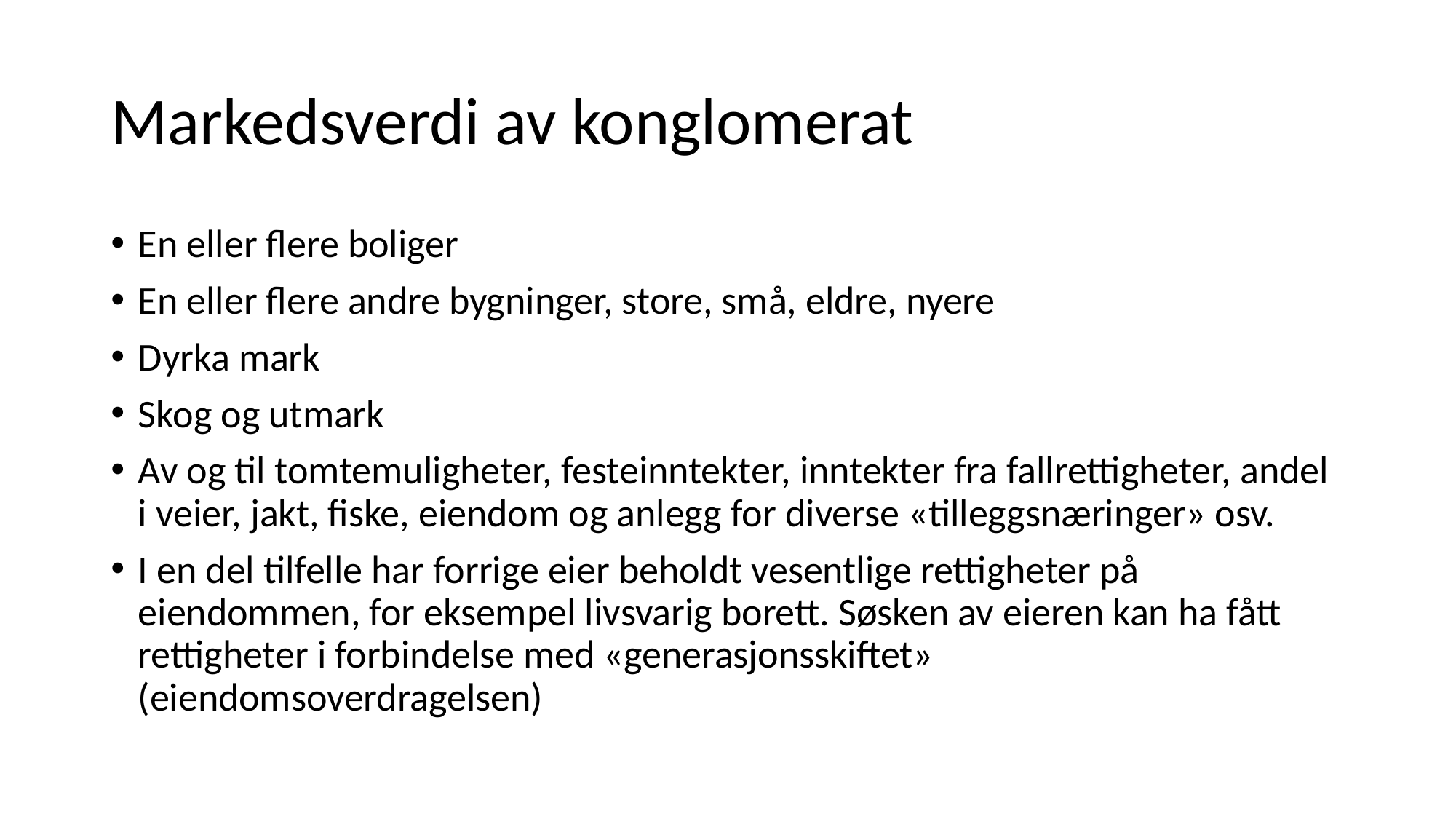

# Markedsverdi av konglomerat
En eller flere boliger
En eller flere andre bygninger, store, små, eldre, nyere
Dyrka mark
Skog og utmark
Av og til tomtemuligheter, festeinntekter, inntekter fra fallrettigheter, andel i veier, jakt, fiske, eiendom og anlegg for diverse «tilleggsnæringer» osv.
I en del tilfelle har forrige eier beholdt vesentlige rettigheter på eiendommen, for eksempel livsvarig borett. Søsken av eieren kan ha fått rettigheter i forbindelse med «generasjonsskiftet» (eiendomsoverdragelsen)